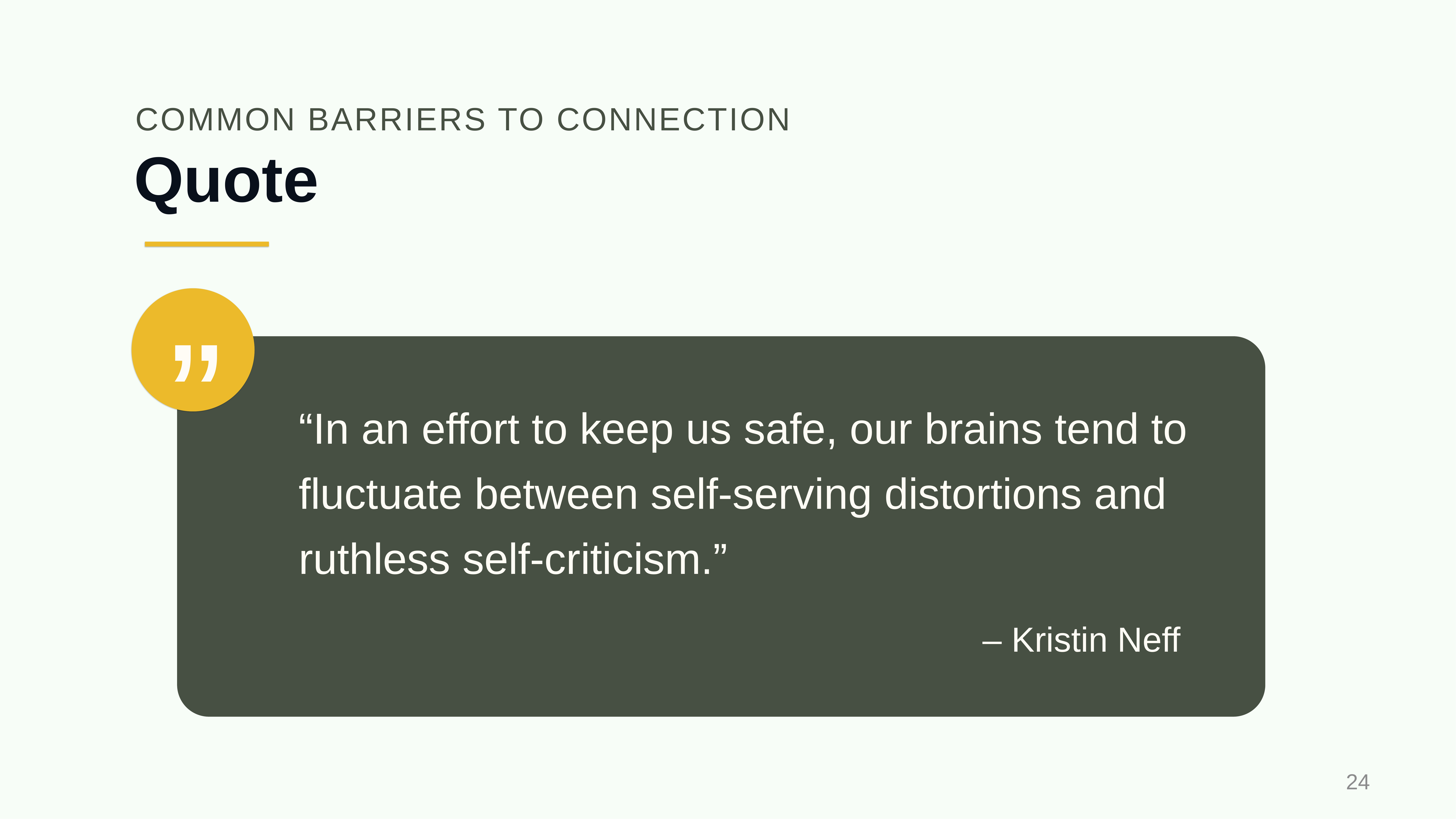

COMMON BARRIERS TO CONNECTION
# Quote

”

“In an effort to keep us safe, our brains tend to fluctuate between self-serving distortions and ruthless self-criticism.”
– Kristin Neff
24